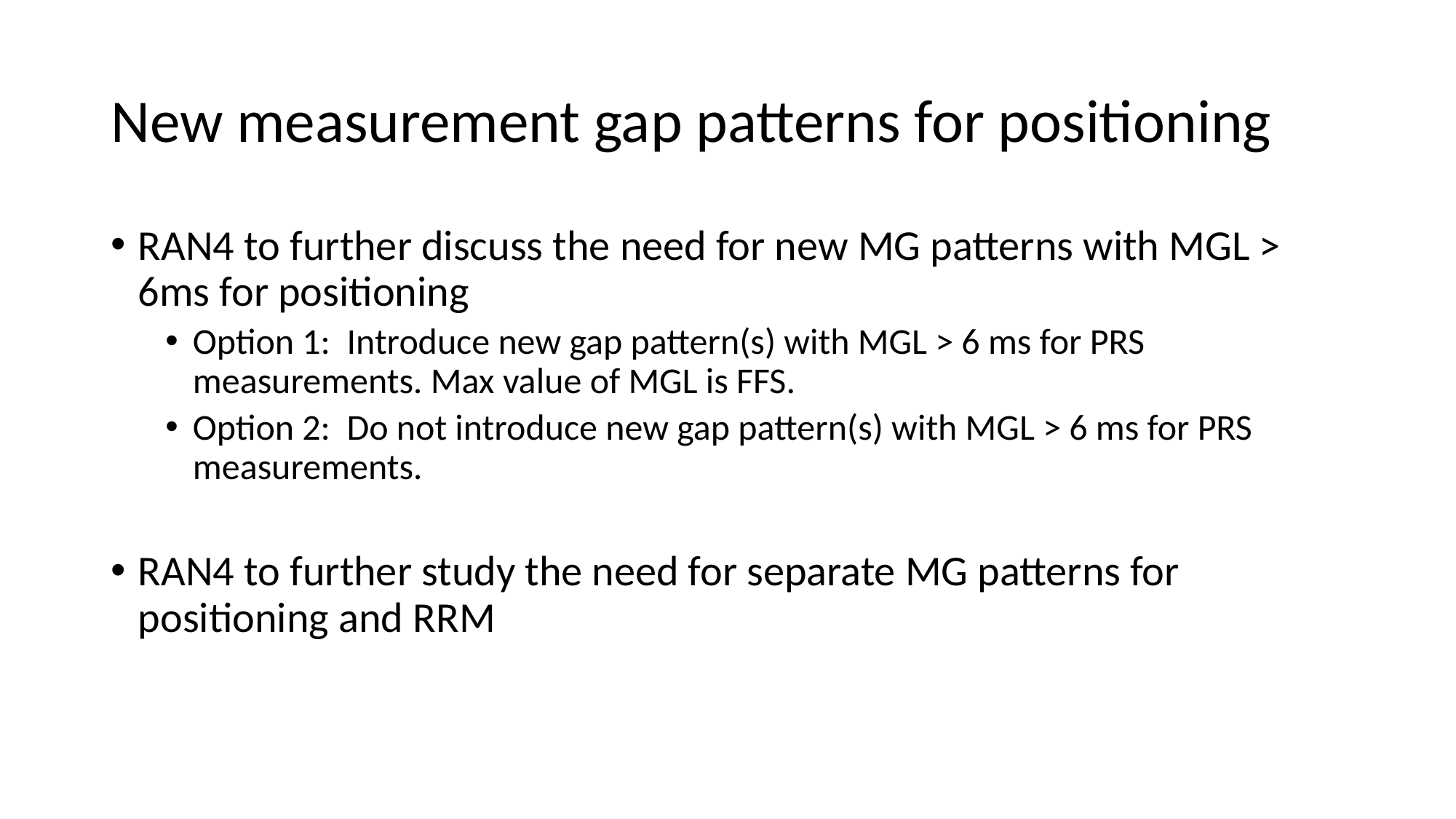

# New measurement gap patterns for positioning
RAN4 to further discuss the need for new MG patterns with MGL > 6ms for positioning
Option 1:  Introduce new gap pattern(s) with MGL > 6 ms for PRS measurements. Max value of MGL is FFS.
Option 2:  Do not introduce new gap pattern(s) with MGL > 6 ms for PRS measurements.

RAN4 to further study the need for separate MG patterns for positioning and RRM